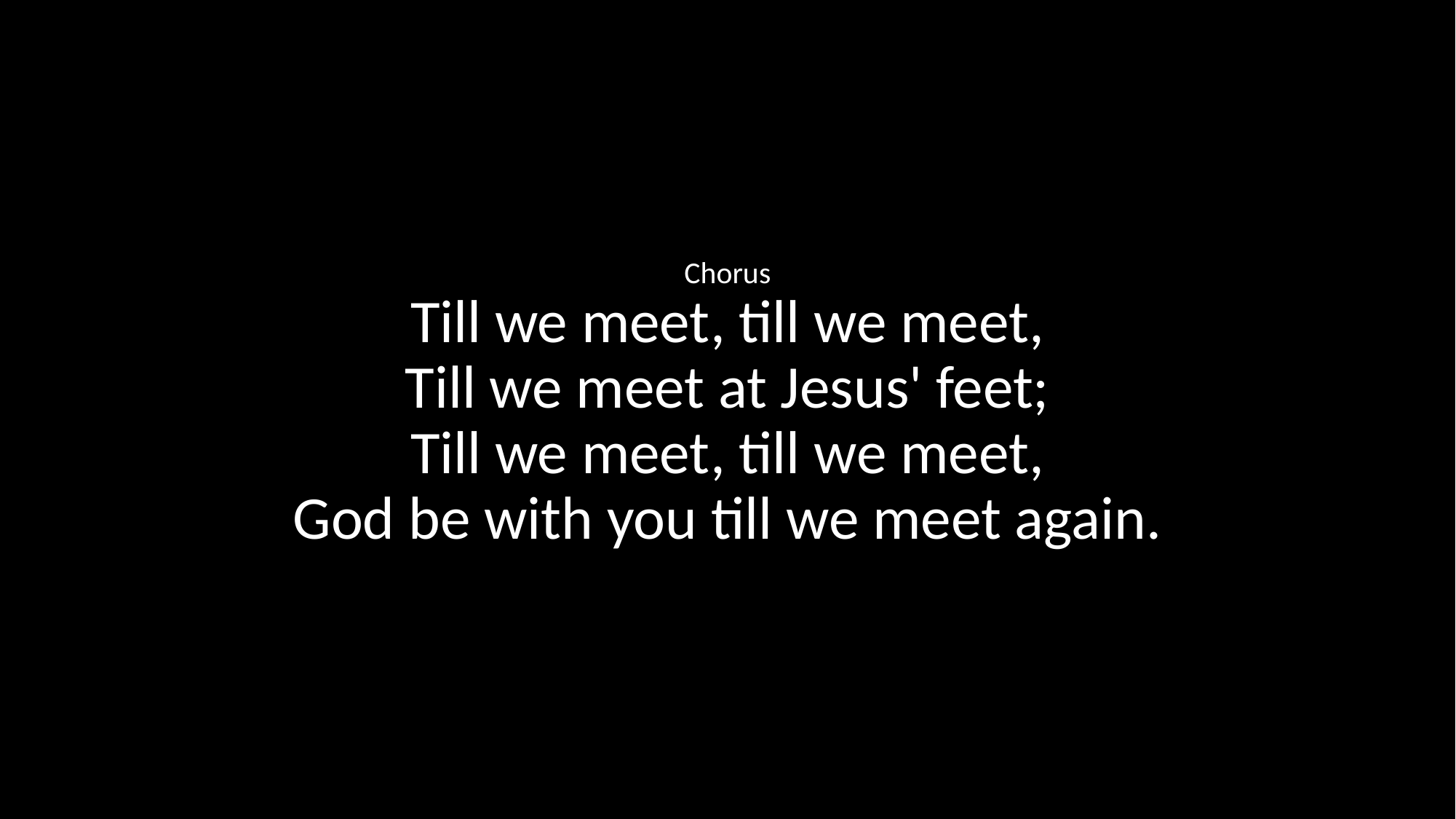

Chorus
Till we meet, till we meet,
Till we meet at Jesus' feet;
Till we meet, till we meet,
God be with you till we meet again.